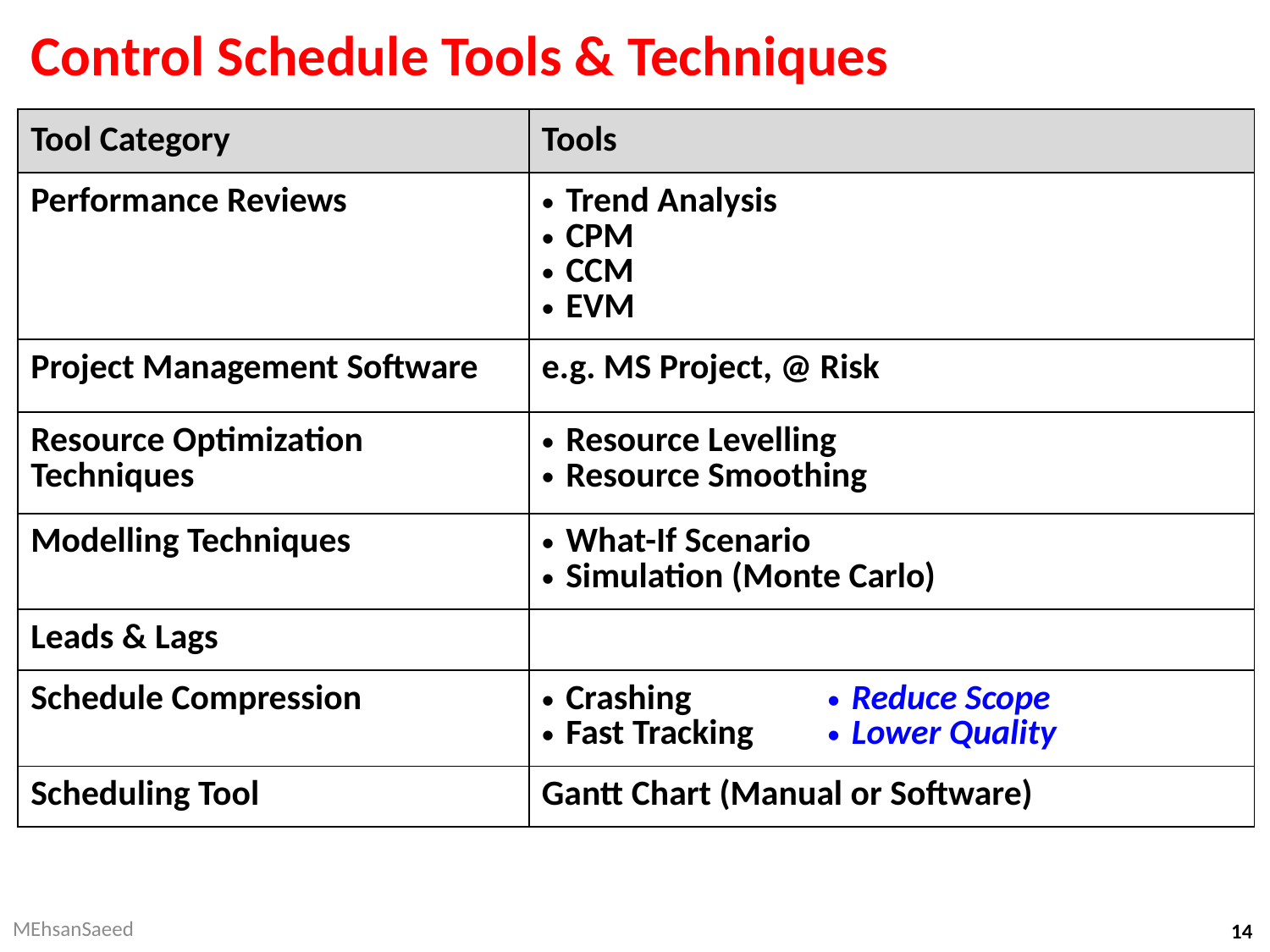

# Control Schedule Tools & Techniques
| Tool Category | Tools |  |
| --- | --- | --- |
| Performance Reviews | Trend Analysis CPM CCM EVM |  |
| Project Management Software | e.g. MS Project, @ Risk |  |
| Resource Optimization Techniques | Resource Levelling Resource Smoothing |  |
| Modelling Techniques | What-If Scenario Simulation (Monte Carlo) |  |
| Leads & Lags |  |  |
| Schedule Compression | Crashing Fast Tracking | Reduce Scope Lower Quality |
| Scheduling Tool | Gantt Chart (Manual or Software) |  |
MEhsanSaeed
14